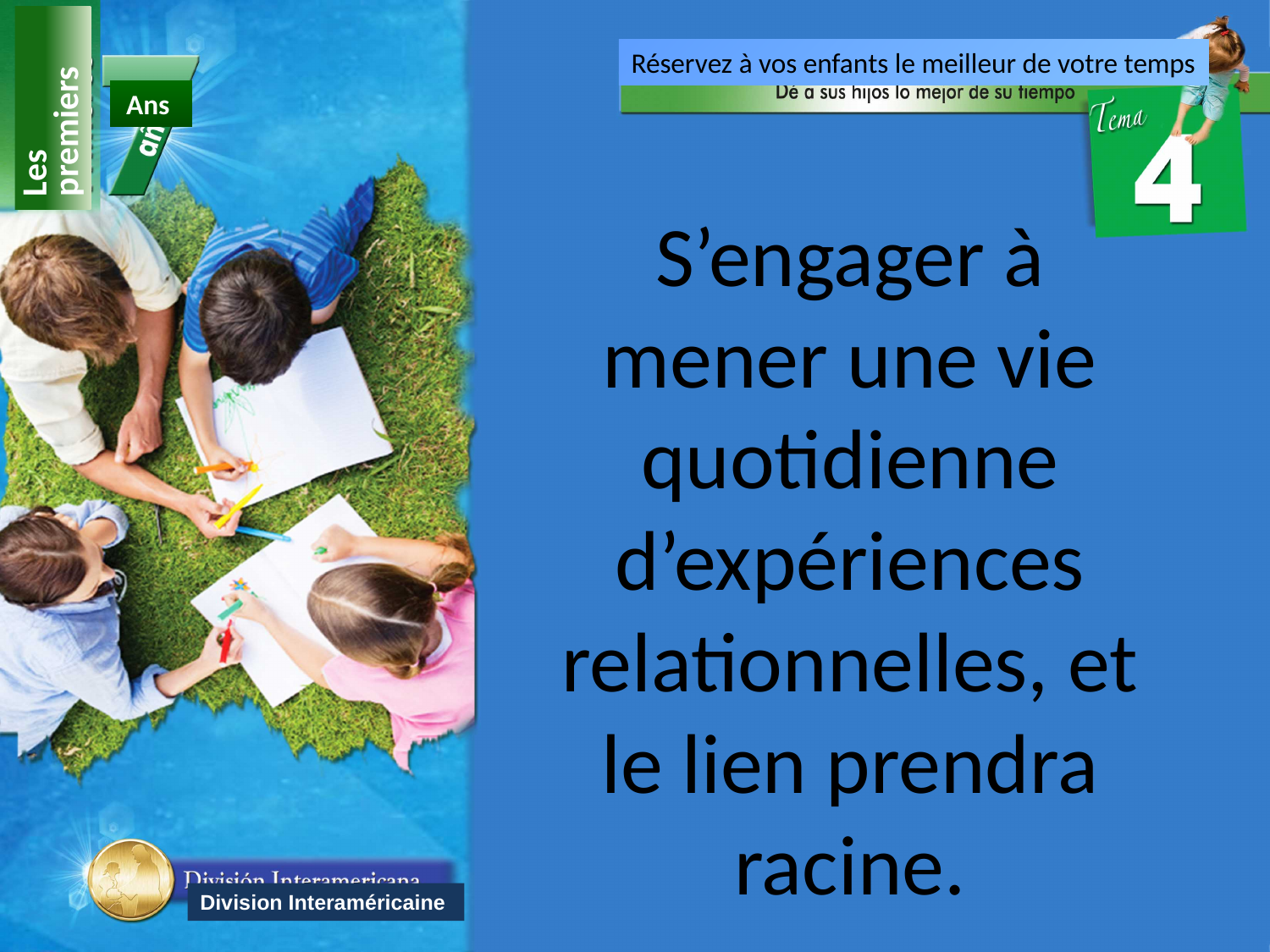

Réservez à vos enfants le meilleur de votre temps
Les premiers
Ans
S’engager à mener une vie quotidienne d’expériences relationnelles, et le lien prendra racine.
Division Interaméricaine